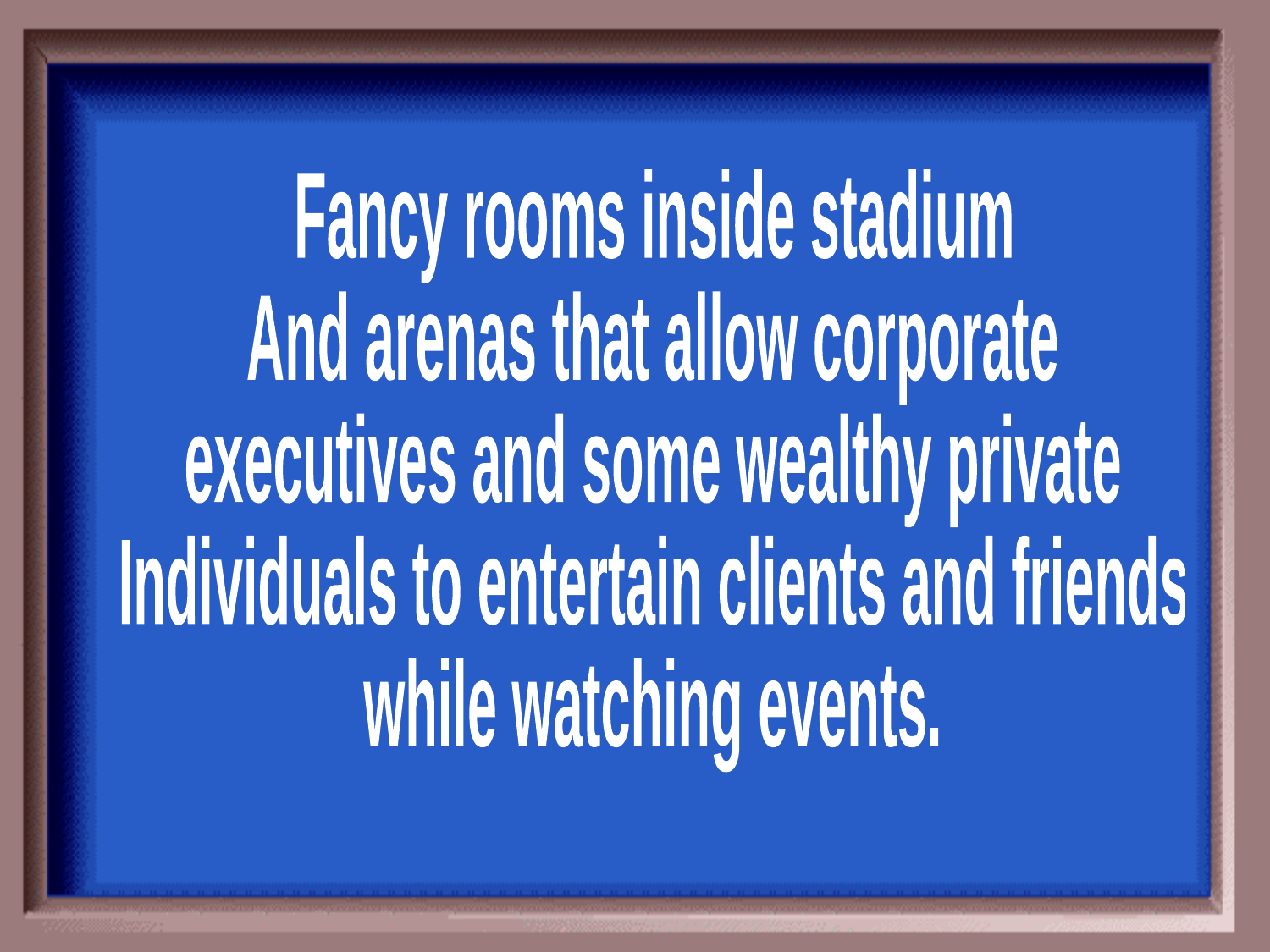

Fancy rooms inside stadium
And arenas that allow corporate
executives and some wealthy private
Individuals to entertain clients and friends
while watching events.